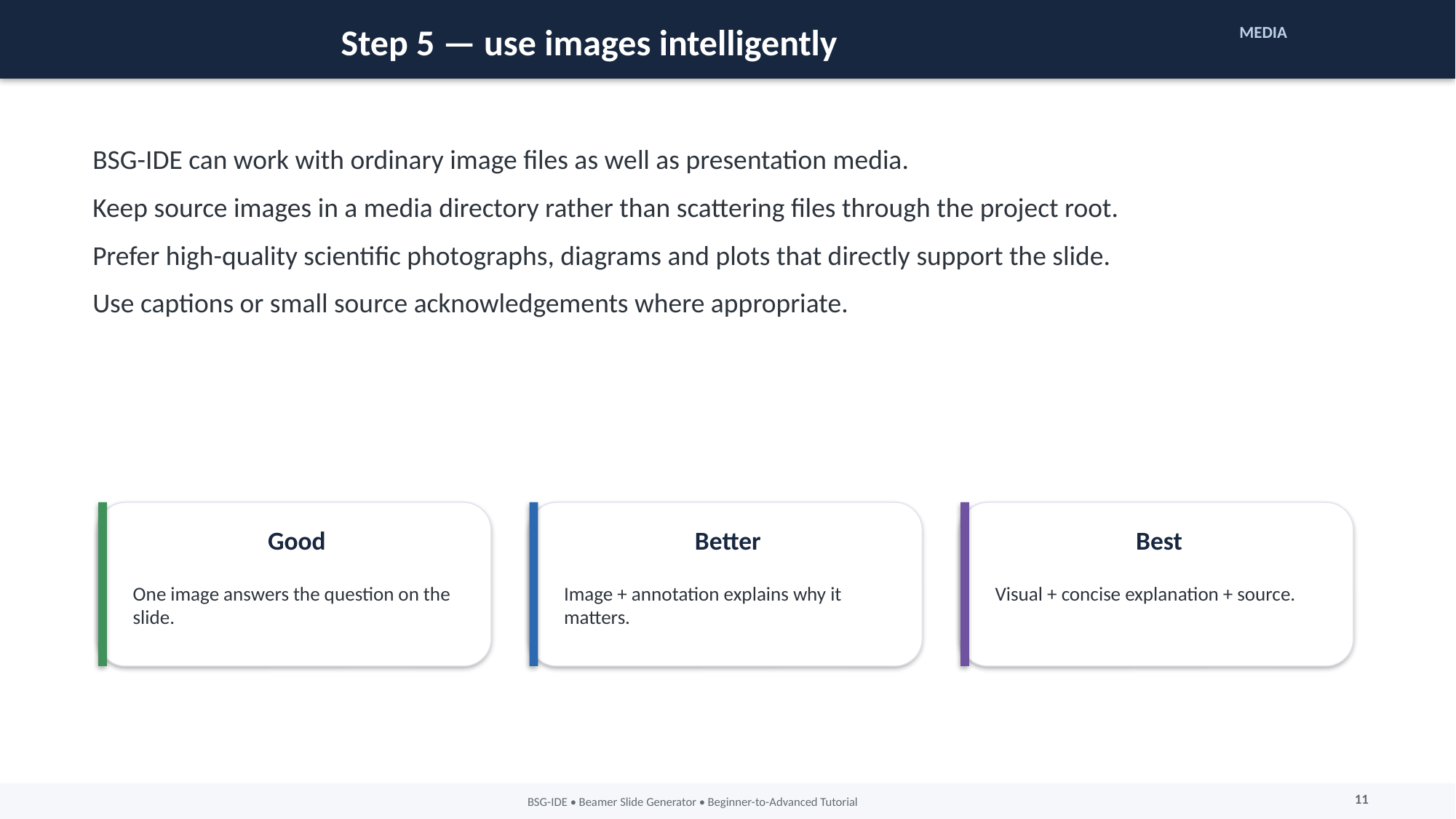

Step 5 — use images intelligently
MEDIA
BSG-IDE can work with ordinary image files as well as presentation media.
Keep source images in a media directory rather than scattering files through the project root.
Prefer high-quality scientific photographs, diagrams and plots that directly support the slide.
Use captions or small source acknowledgements where appropriate.

Good
Better
Best
One image answers the question on the slide.
Image + annotation explains why it matters.
Visual + concise explanation + source.

11
BSG-IDE • Beamer Slide Generator • Beginner-to-Advanced Tutorial